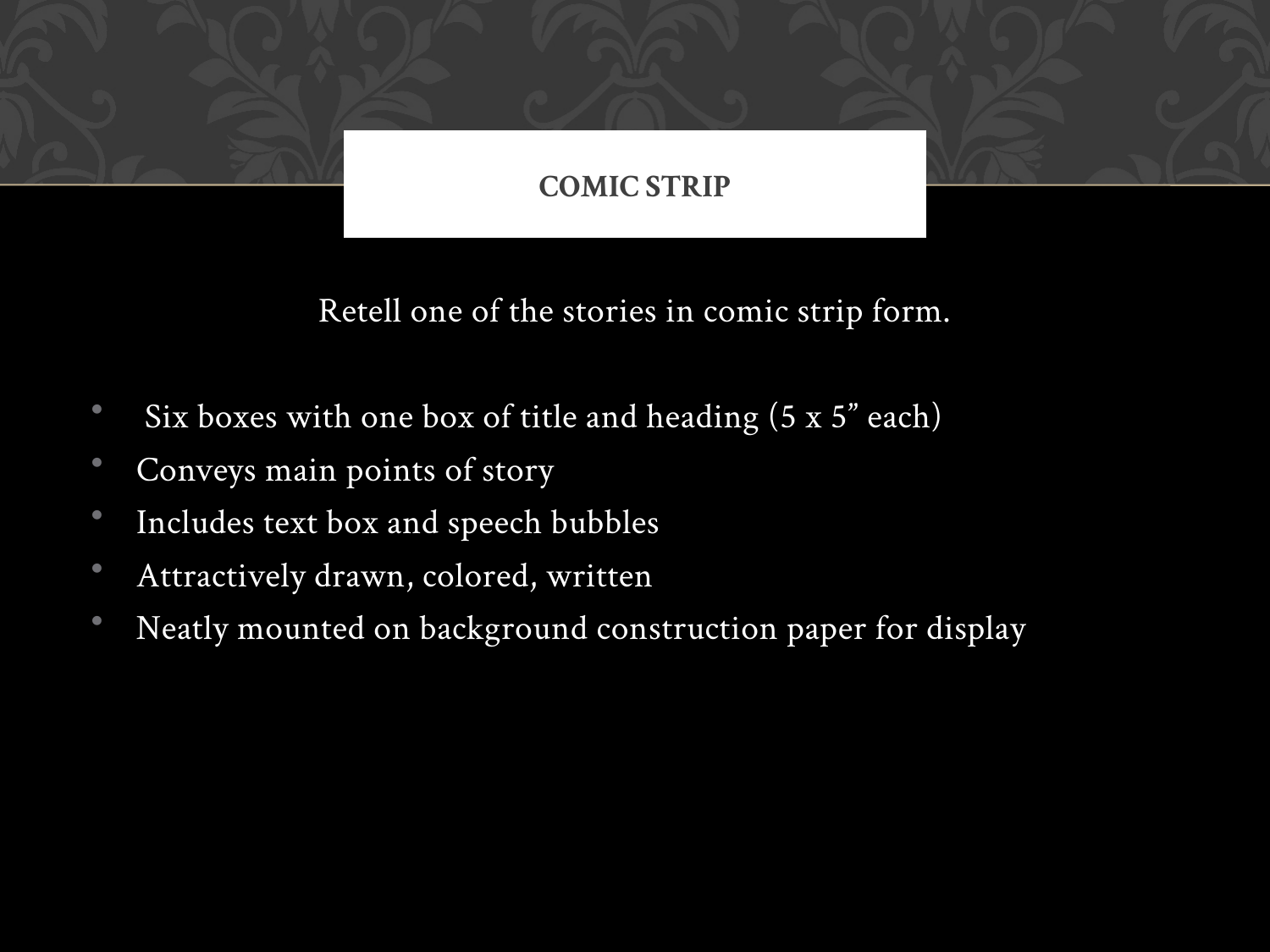

# COMIC STRIP
Retell one of the stories in comic strip form.

 Six boxes with one box of title and heading (5 x 5” each)
Conveys main points of story
Includes text box and speech bubbles
Attractively drawn, colored, written
Neatly mounted on background construction paper for display